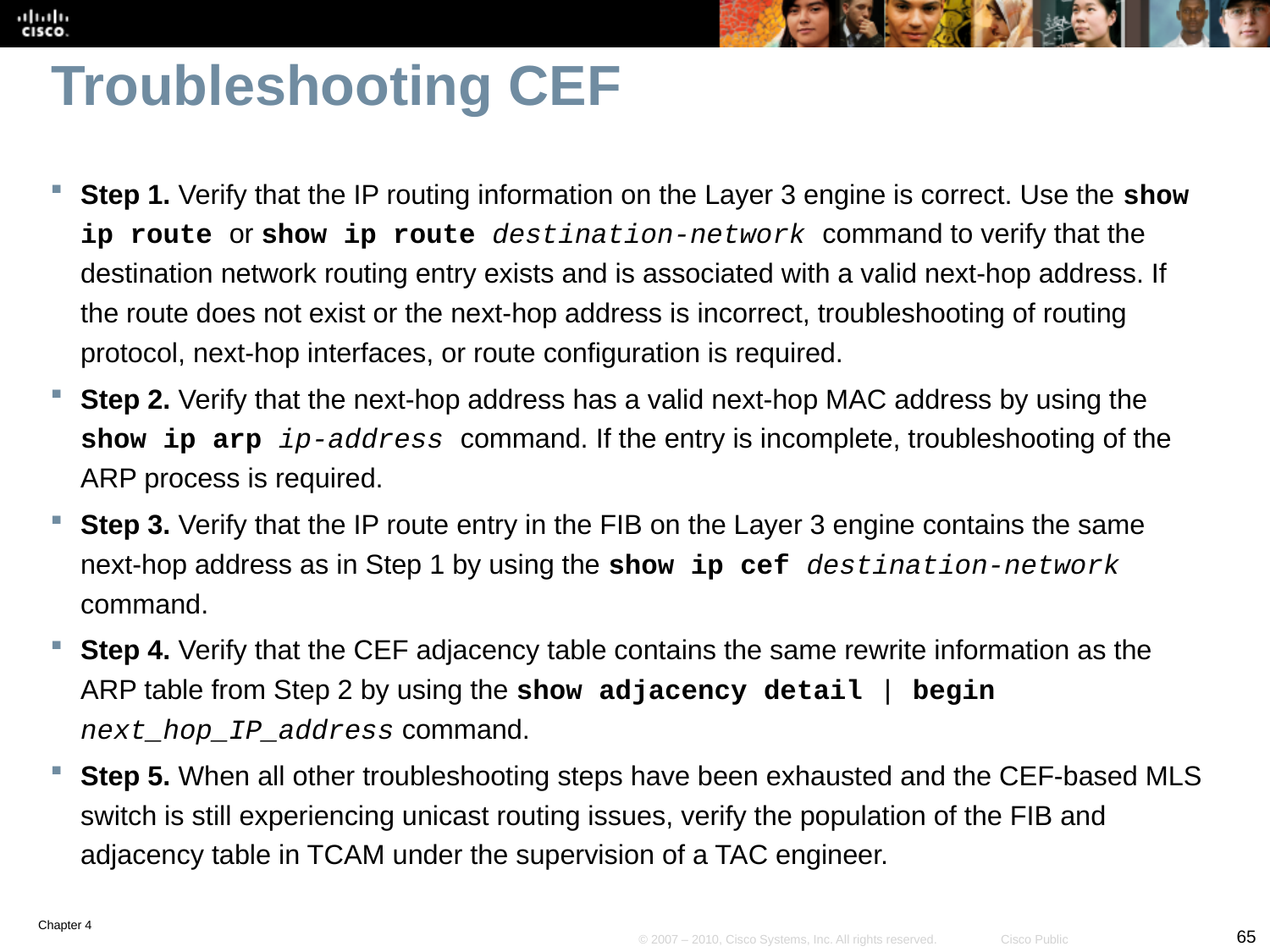

# Troubleshooting CEF
Step 1. Verify that the IP routing information on the Layer 3 engine is correct. Use the show ip route or show ip route destination-network command to verify that the destination network routing entry exists and is associated with a valid next-hop address. If the route does not exist or the next-hop address is incorrect, troubleshooting of routing protocol, next-hop interfaces, or route configuration is required.
Step 2. Verify that the next-hop address has a valid next-hop MAC address by using the show ip arp ip-address command. If the entry is incomplete, troubleshooting of the ARP process is required.
Step 3. Verify that the IP route entry in the FIB on the Layer 3 engine contains the same next-hop address as in Step 1 by using the show ip cef destination-network command.
Step 4. Verify that the CEF adjacency table contains the same rewrite information as the ARP table from Step 2 by using the show adjacency detail | begin next_hop_IP_address command.
Step 5. When all other troubleshooting steps have been exhausted and the CEF-based MLS switch is still experiencing unicast routing issues, verify the population of the FIB and adjacency table in TCAM under the supervision of a TAC engineer.